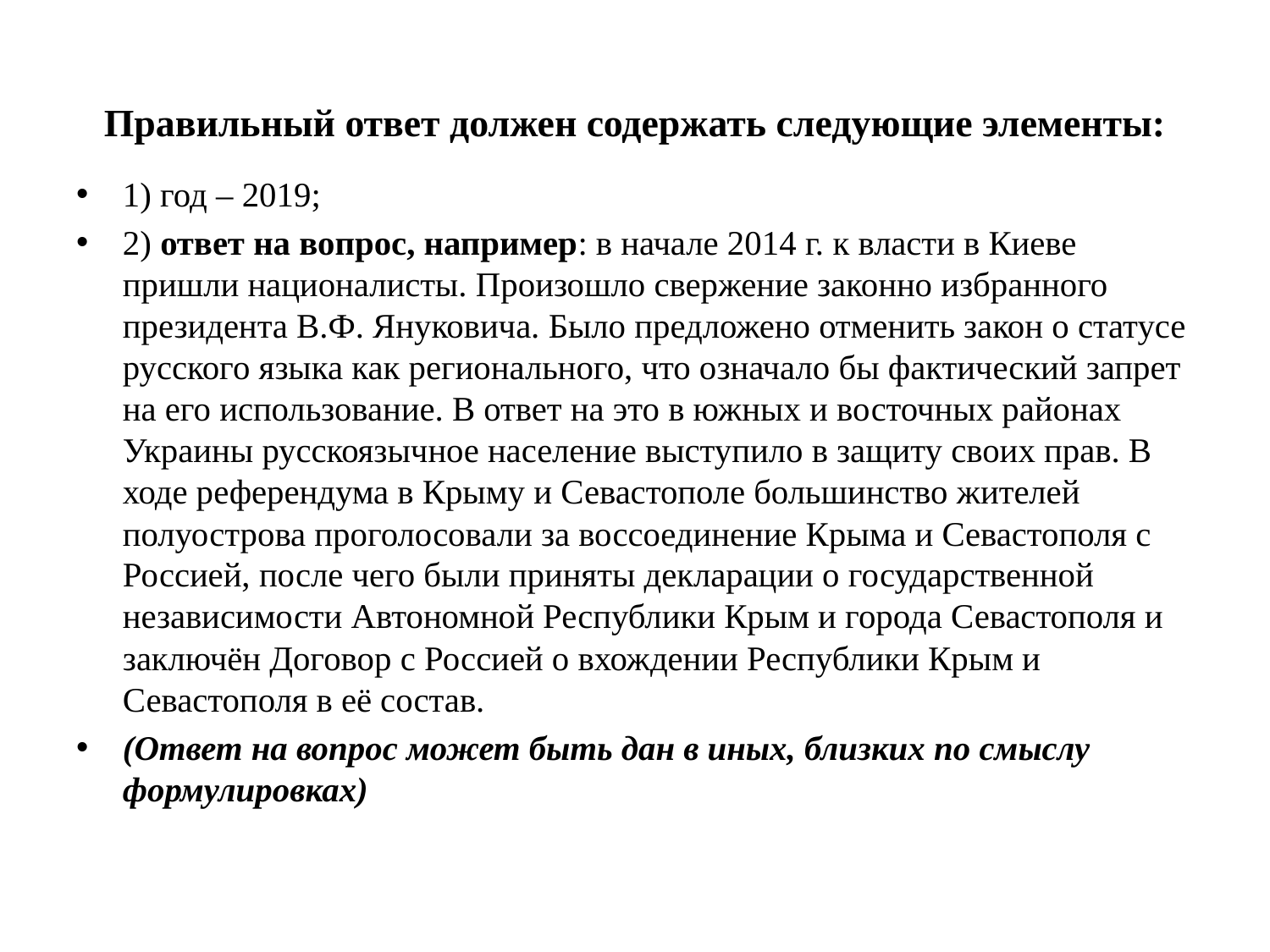

# Правильный ответ должен содержать следующие элементы:
1) год – 2019;
2) ответ на вопрос, например: в начале 2014 г. к власти в Киеве пришли националисты. Произошло свержение законно избранного президента В.Ф. Януковича. Было предложено отменить закон о статусе русского языка как регионального, что означало бы фактический запрет на его использование. В ответ на это в южных и восточных районах Украины русскоязычное население выступило в защиту своих прав. В ходе референдума в Крыму и Севастополе большинство жителей полуострова проголосовали за воссоединение Крыма и Севастополя с Россией, после чего были приняты декларации о государственной независимости Автономной Республики Крым и города Севастополя и заключён Договор с Россией о вхождении Республики Крым и Севастополя в её состав.
(Ответ на вопрос может быть дан в иных, близких по смыслу формулировках)